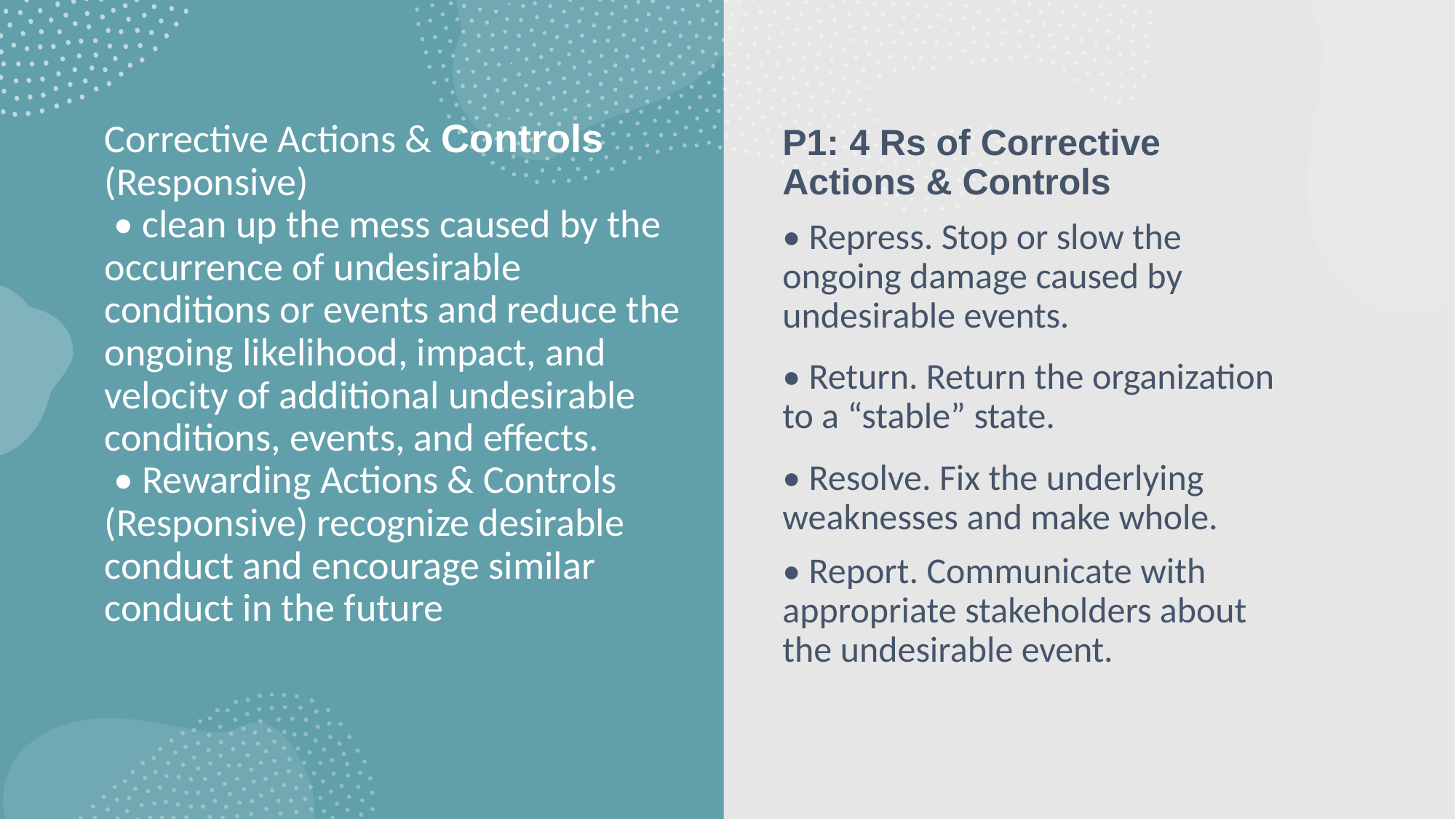

P1: 4 Rs of Corrective Actions & Controls
• Repress. Stop or slow the ongoing damage caused by undesirable events.
• Return. Return the organization to a “stable” state.
• Resolve. Fix the underlying weaknesses and make whole.
• Report. Communicate with appropriate stakeholders about the undesirable event.

# Corrective Actions & Controls (Responsive) • clean up the mess caused by the occurrence of undesirable conditions or events and reduce the ongoing likelihood, impact, and velocity of additional undesirable conditions, events, and effects. • Rewarding Actions & Controls (Responsive) recognize desirable conduct and encourage similar conduct in the future